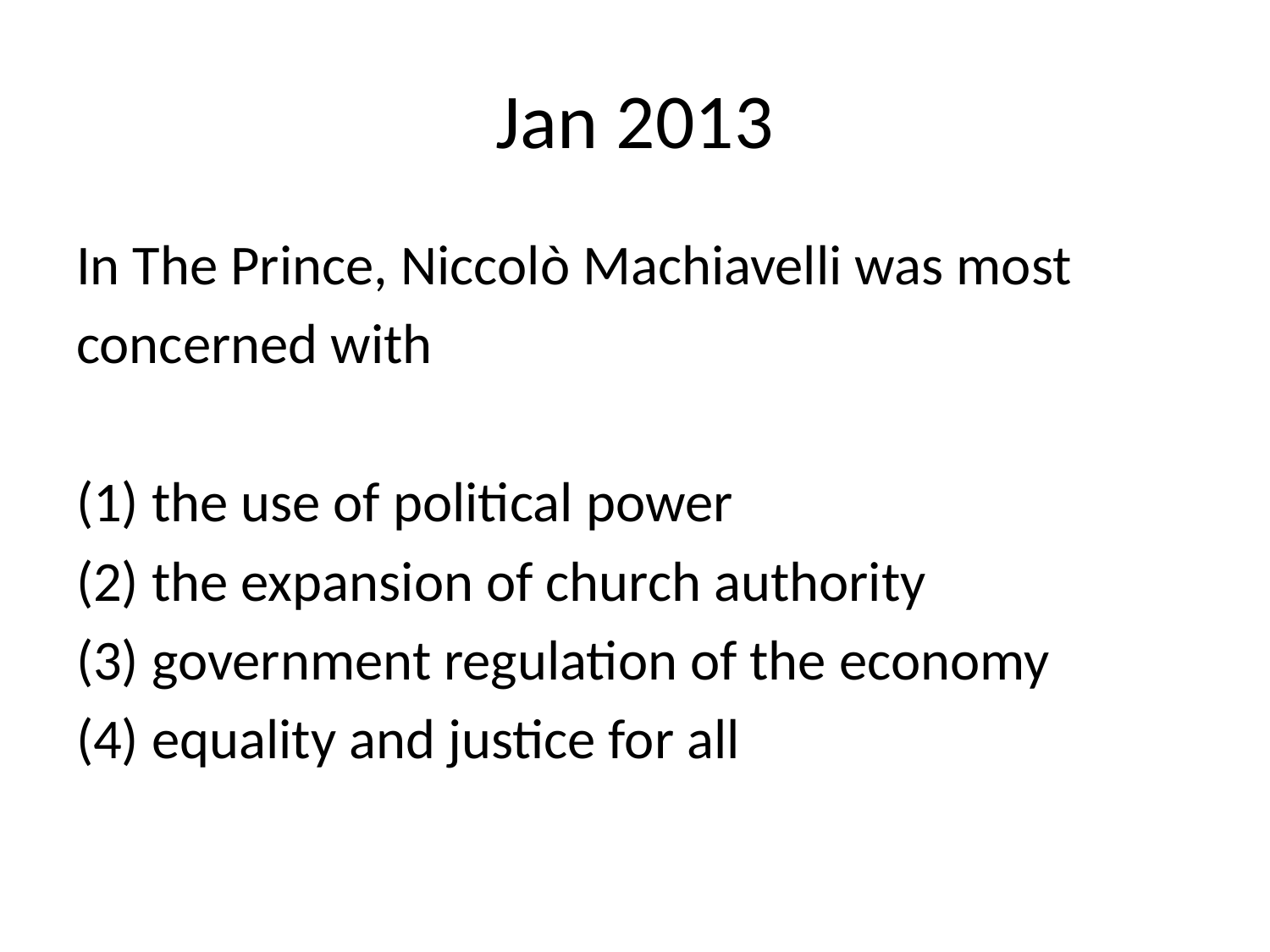

# Jan 2013
In The Prince, Niccolò Machiavelli was most
concerned with

(1) the use of political power
(2) the expansion of church authority
(3) government regulation of the economy
(4) equality and justice for all